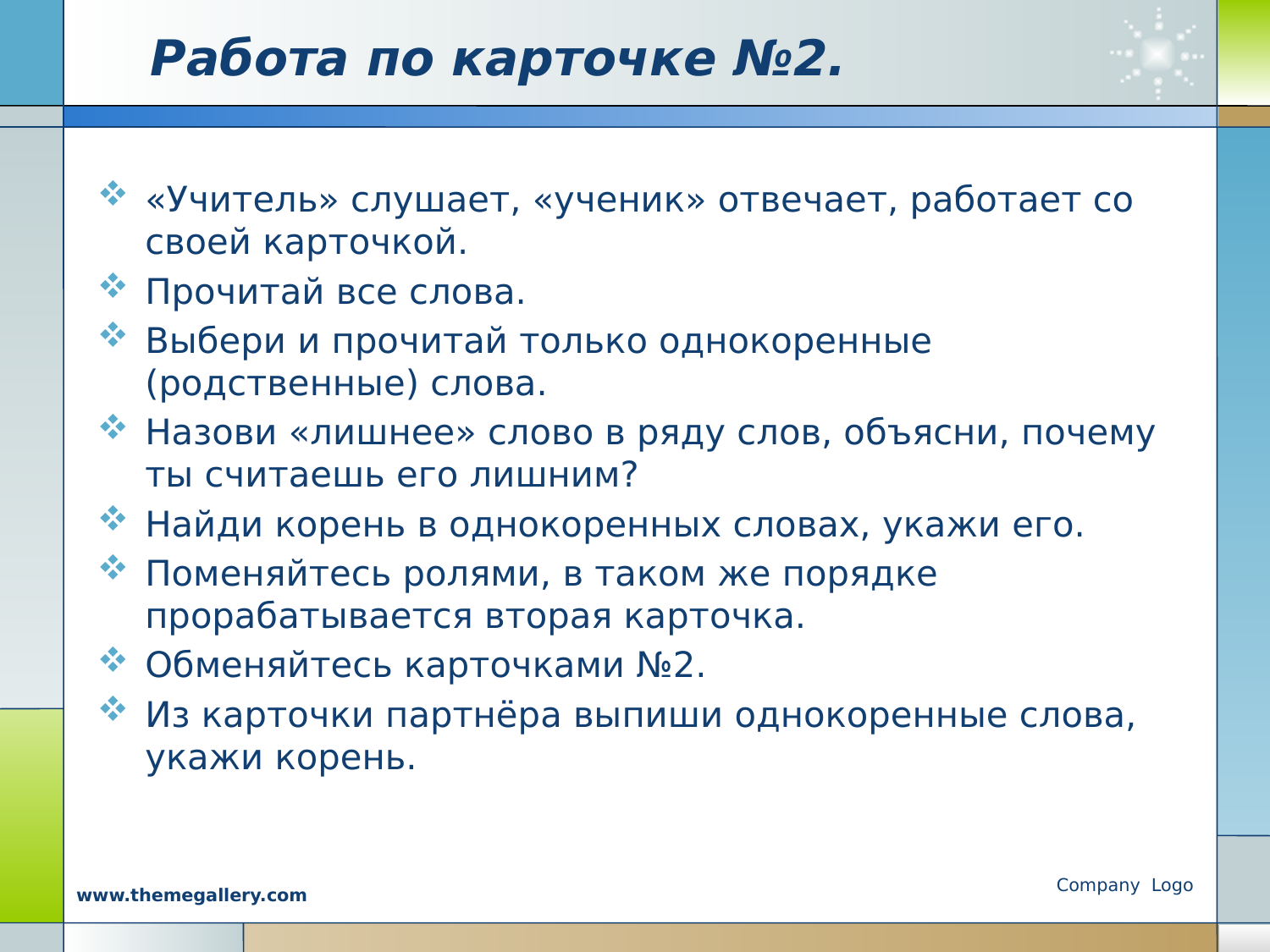

# Работа по карточке №2.
«Учитель» слушает, «ученик» отвечает, работает со своей карточкой.
Прочитай все слова.
Выбери и прочитай только однокоренные (родственные) слова.
Назови «лишнее» слово в ряду слов, объясни, почему ты считаешь его лишним?
Найди корень в однокоренных словах, укажи его.
Поменяйтесь ролями, в таком же порядке прорабатывается вторая карточка.
Обменяйтесь карточками №2.
Из карточки партнёра выпиши однокоренные слова, укажи корень.

Company  Logo
www.themegallery.com